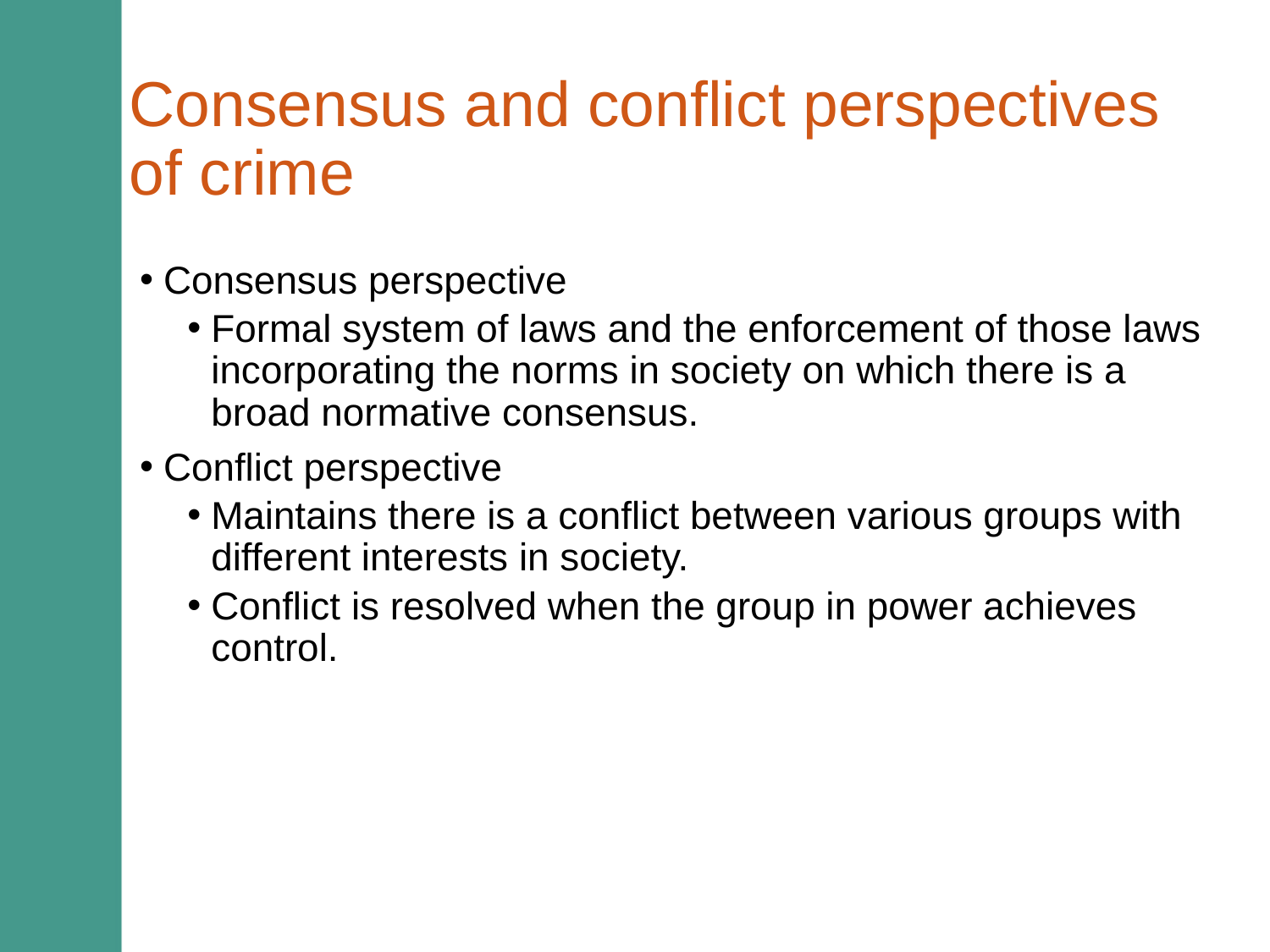

# Consensus and conflict perspectives of crime
Consensus perspective
Formal system of laws and the enforcement of those laws incorporating the norms in society on which there is a broad normative consensus.
Conflict perspective
Maintains there is a conflict between various groups with different interests in society.
Conflict is resolved when the group in power achieves control.